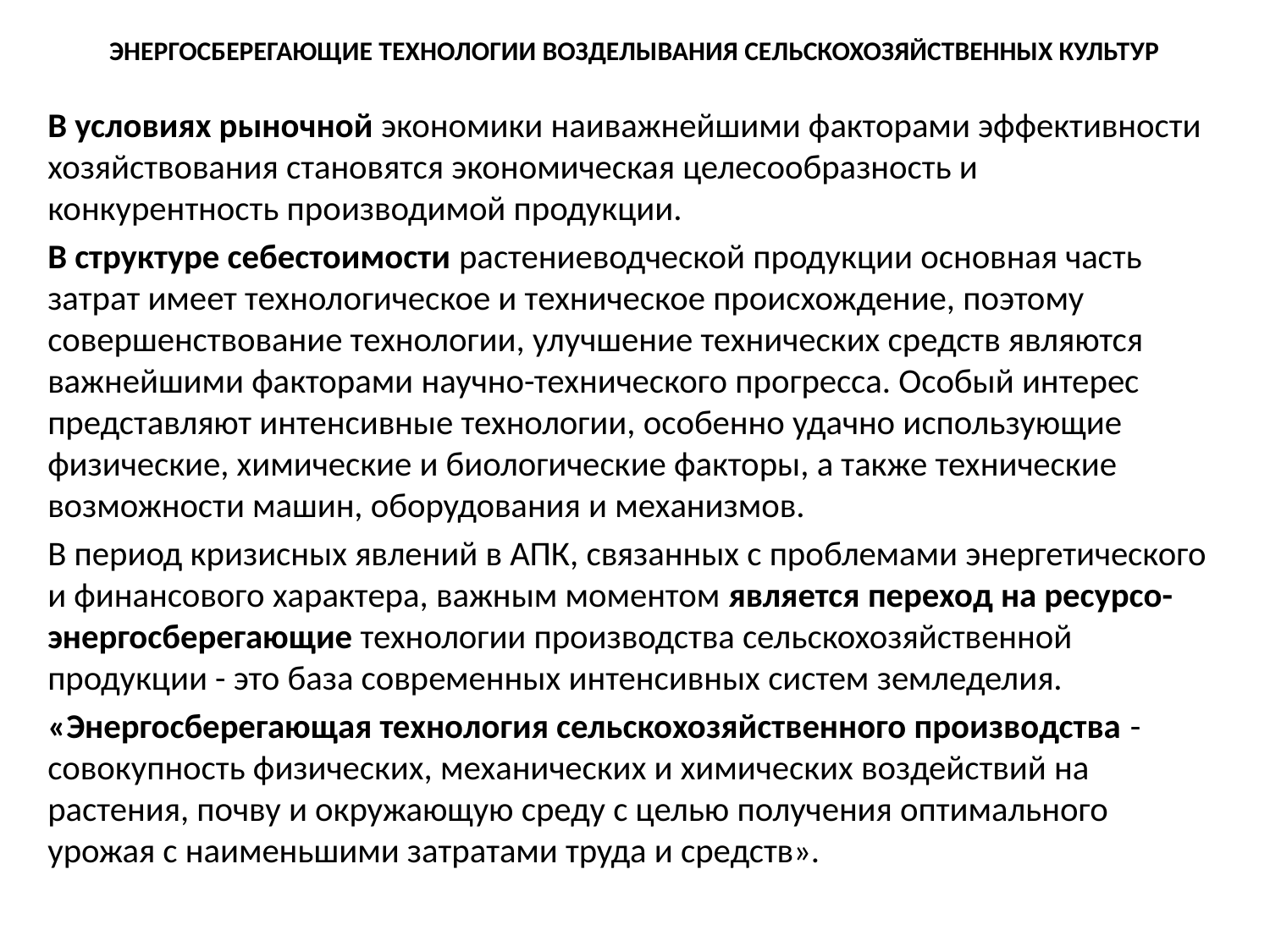

# ЭНЕРГОСБЕРЕГАЮЩИЕ ТЕХНОЛОГИИ ВОЗДЕЛЫВАНИЯ СЕЛЬСКОХОЗЯЙСТВЕННЫХ КУЛЬТУР
В условиях рыночной экономики наиважнейшими факторами эффективности хозяйствования становятся экономическая целесообразность и конкурентность производимой продукции.
В структуре себестоимости растениеводческой продукции основная часть затрат имеет технологическое и техническое происхождение, поэтому совершенствование технологии, улучшение технических средств являются важнейшими факторами научно-технического прогресса. Особый интерес представляют интенсивные технологии, особенно удачно использующие физические, химические и биологические факторы, а также технические возможности машин, оборудования и механизмов.
В период кризисных явлений в АПК, связанных с проблемами энергетического и финансового характера, важным моментом является переход на ресурсо-энергосберегающие технологии производства сельскохозяйственной продукции - это база современных интенсивных систем земледелия.
«Энергосберегающая технология сельскохозяйственного производства - совокупность физических, механических и химических воздействий на растения, почву и окружающую среду с целью получения оптимального урожая с наименьшими затратами труда и средств».